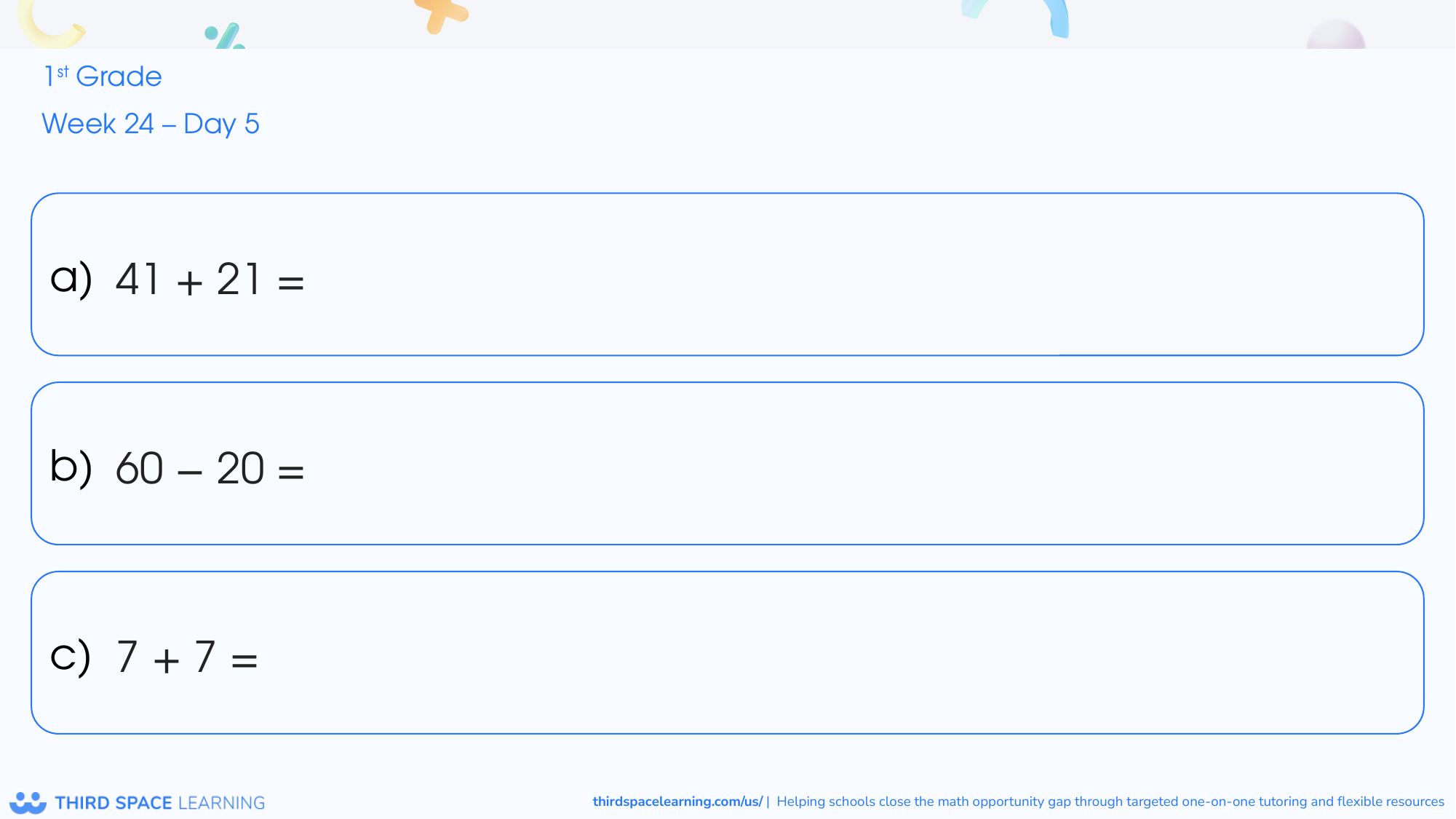

1st Grade
Week 24 – Day 5
41 + 21 =
60 − 20 =
7 + 7 =